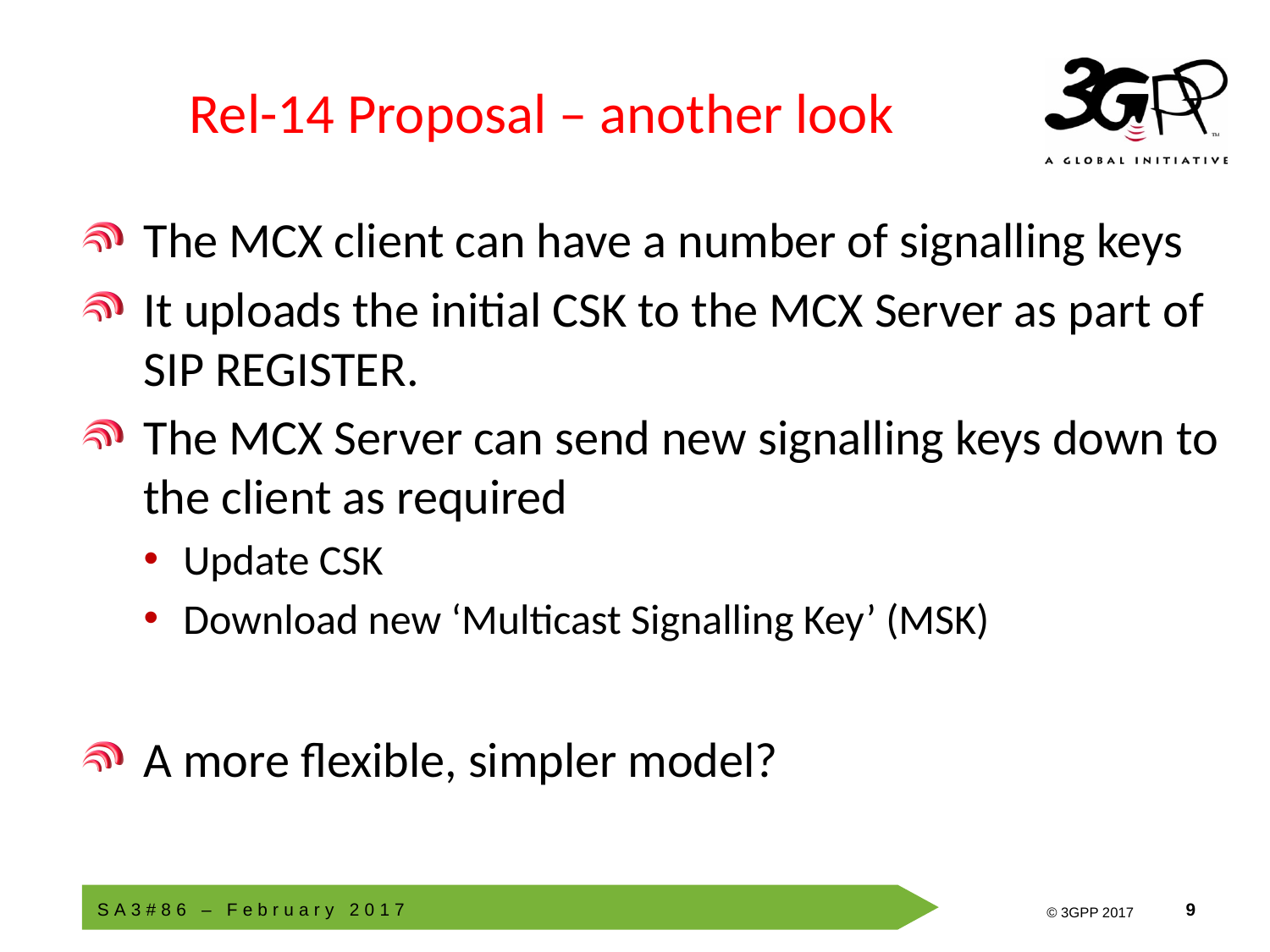

# Rel-14 Proposal – another look
The MCX client can have a number of signalling keys
It uploads the initial CSK to the MCX Server as part of SIP REGISTER.
The MCX Server can send new signalling keys down to the client as required
Update CSK
Download new ‘Multicast Signalling Key’ (MSK)

A more flexible, simpler model?